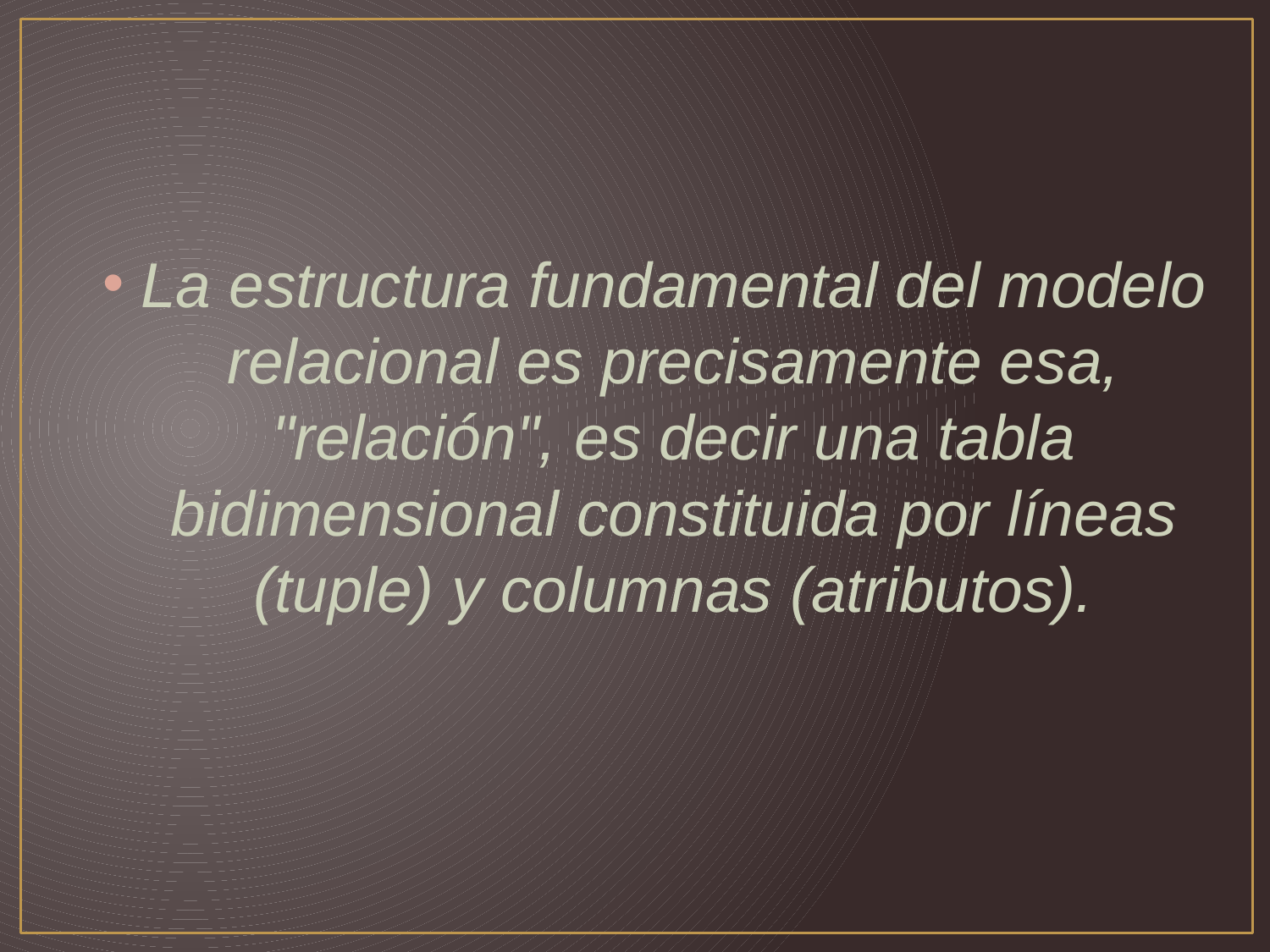

La estructura fundamental del modelo relacional es precisamente esa, "relación", es decir una tabla bidimensional constituida por líneas (tuple) y columnas (atributos).